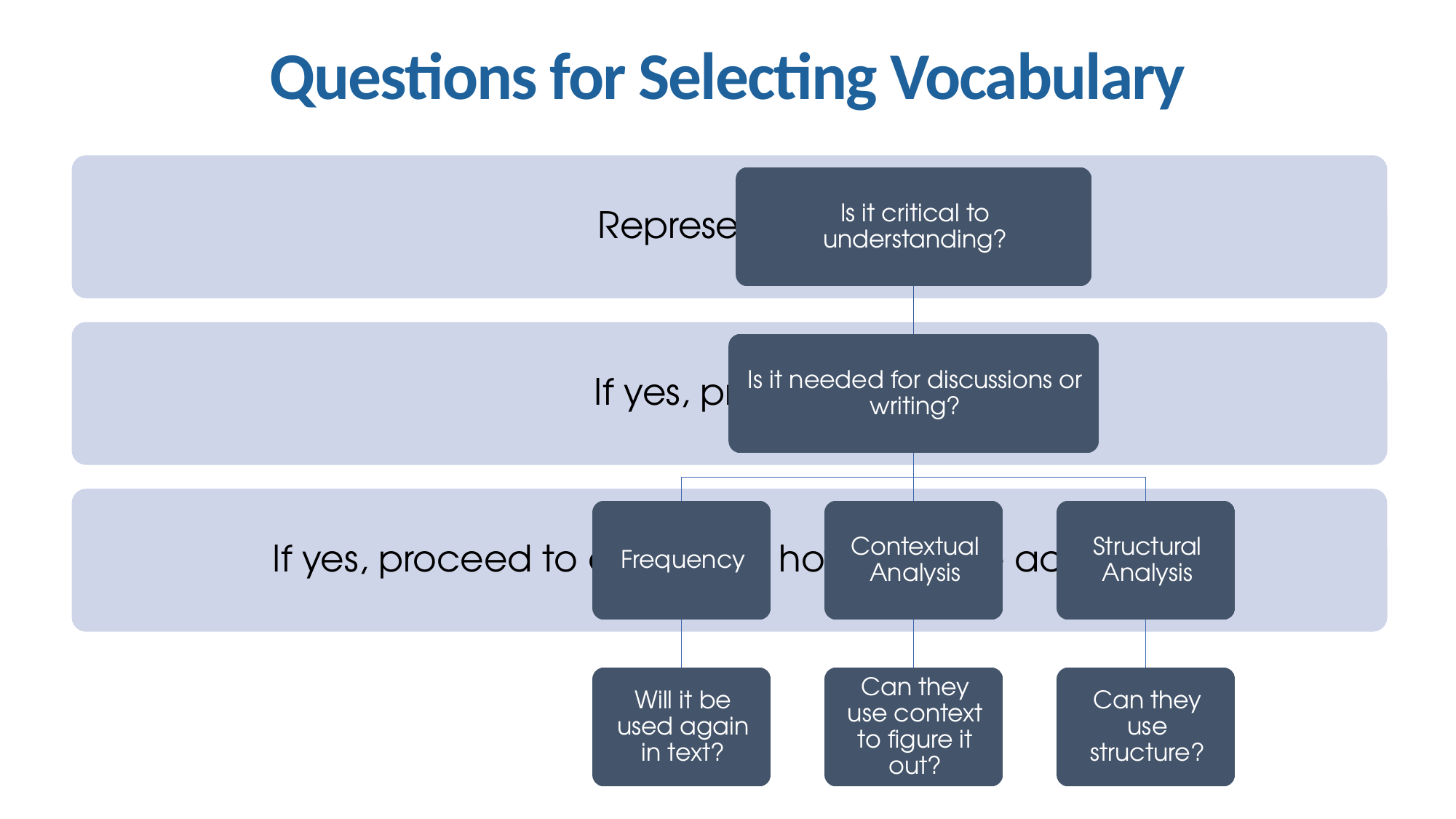

Questions for Selecting Vocabulary
If yes, proceed to determine how it will be acquired:
If yes, proceed:
Representative
Is it critical to understanding?
Is it needed for discussions or writing?
Frequency
Will it be used again in text?
Contextual Analysis
Can they use context to figure it out?
Structural Analysis
Can they use structure?